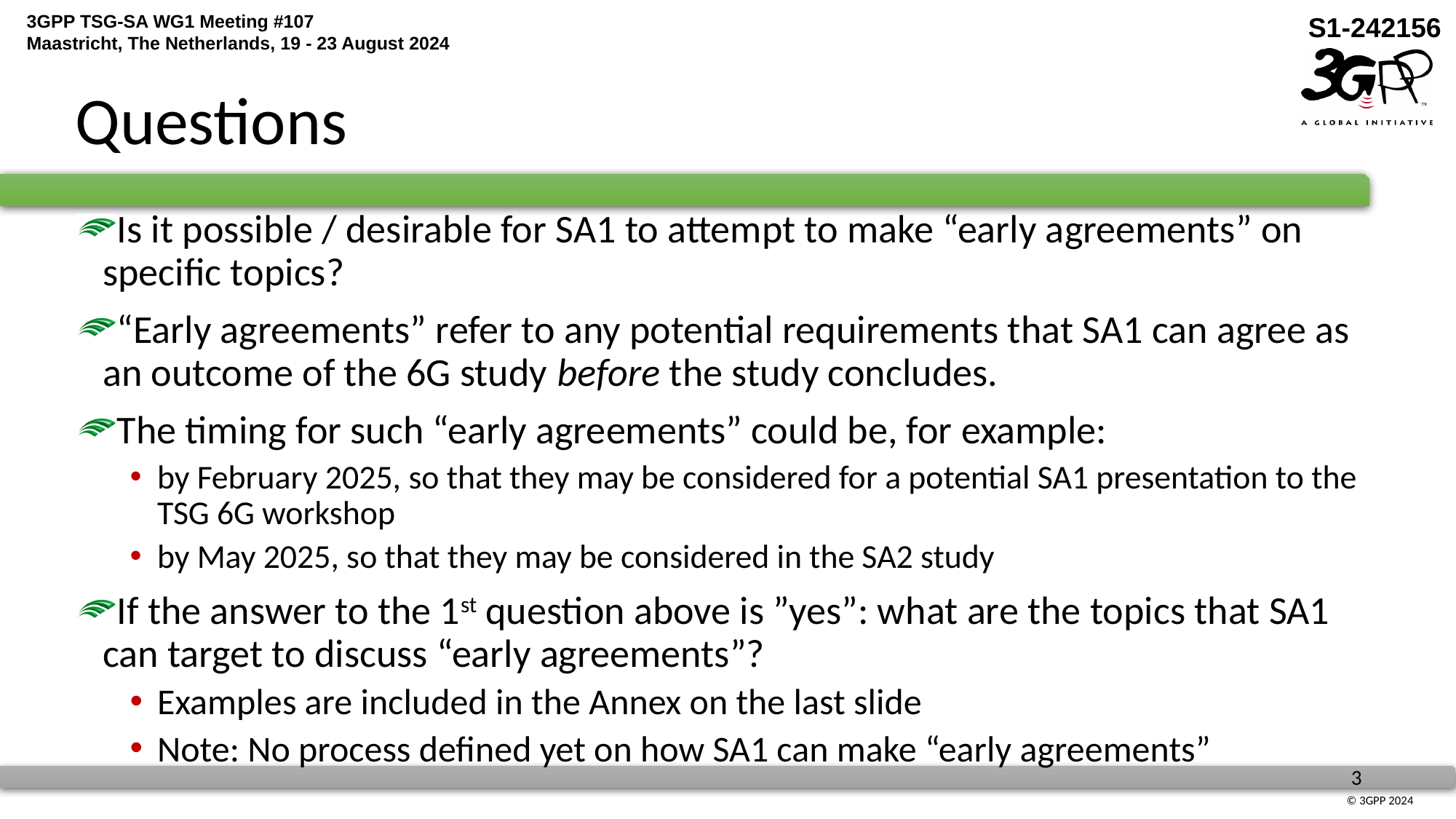

# Questions
Is it possible / desirable for SA1 to attempt to make “early agreements” on specific topics?
“Early agreements” refer to any potential requirements that SA1 can agree as an outcome of the 6G study before the study concludes.
The timing for such “early agreements” could be, for example:
by February 2025, so that they may be considered for a potential SA1 presentation to the TSG 6G workshop
by May 2025, so that they may be considered in the SA2 study
If the answer to the 1st question above is ”yes”: what are the topics that SA1 can target to discuss “early agreements”?
Examples are included in the Annex on the last slide
Note: No process defined yet on how SA1 can make “early agreements”